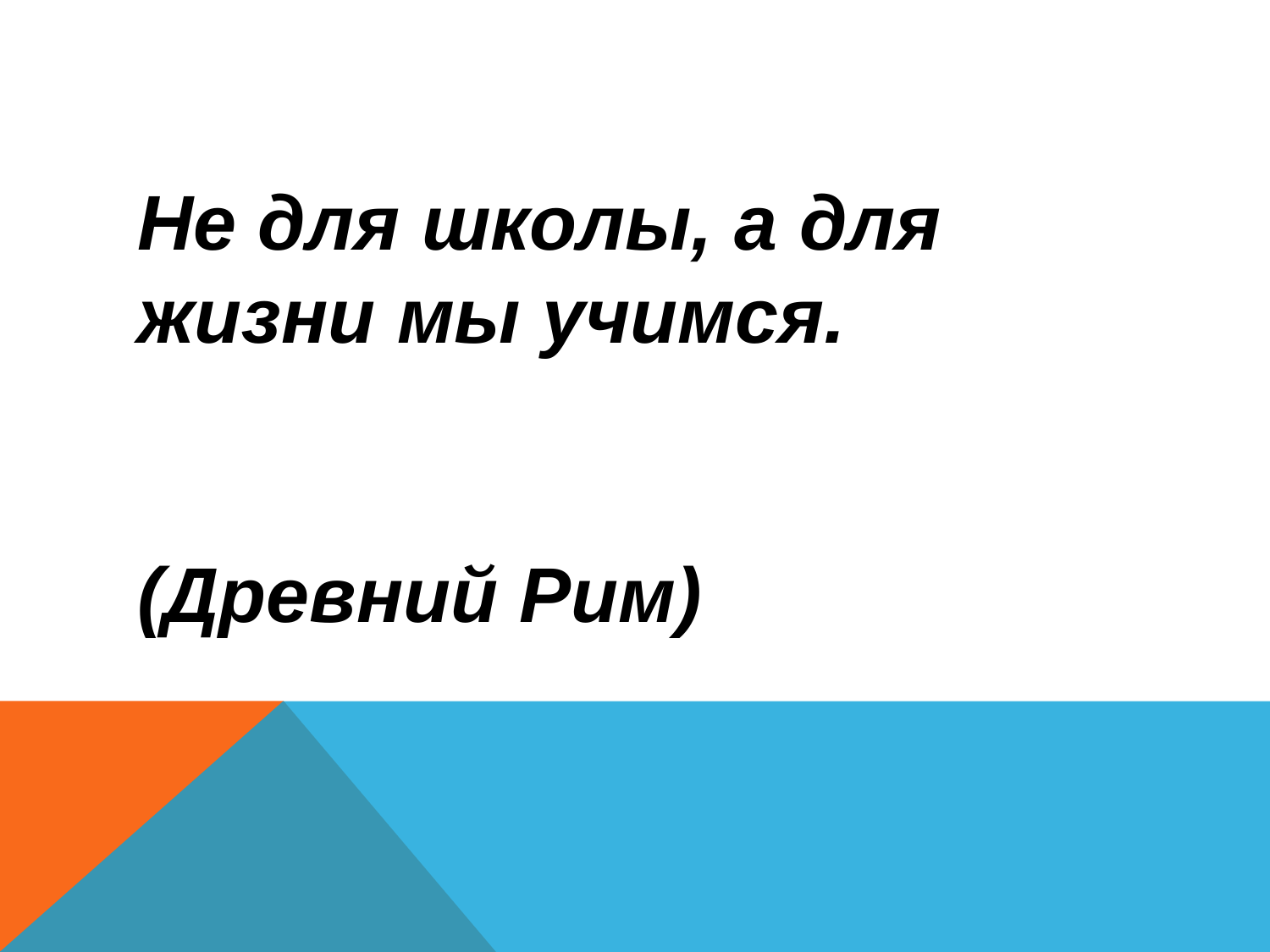

Не для школы, а для жизни мы учимся.
                                                                                            (Древний Рим)